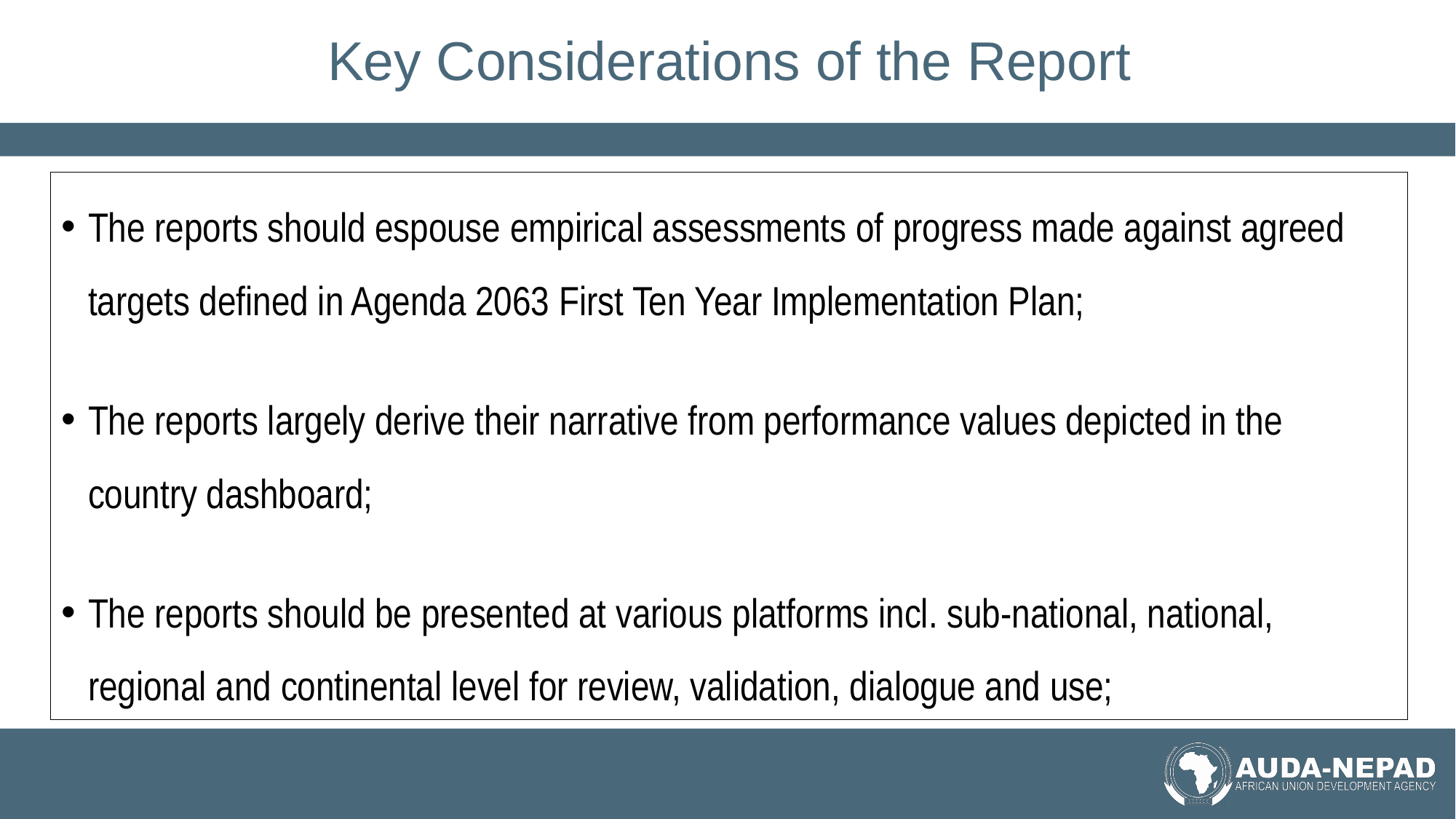

# Key Considerations of the Report
The reports should espouse empirical assessments of progress made against agreed targets defined in Agenda 2063 First Ten Year Implementation Plan;

The reports largely derive their narrative from performance values depicted in the country dashboard;

The reports should be presented at various platforms incl. sub-national, national, regional and continental level for review, validation, dialogue and use;